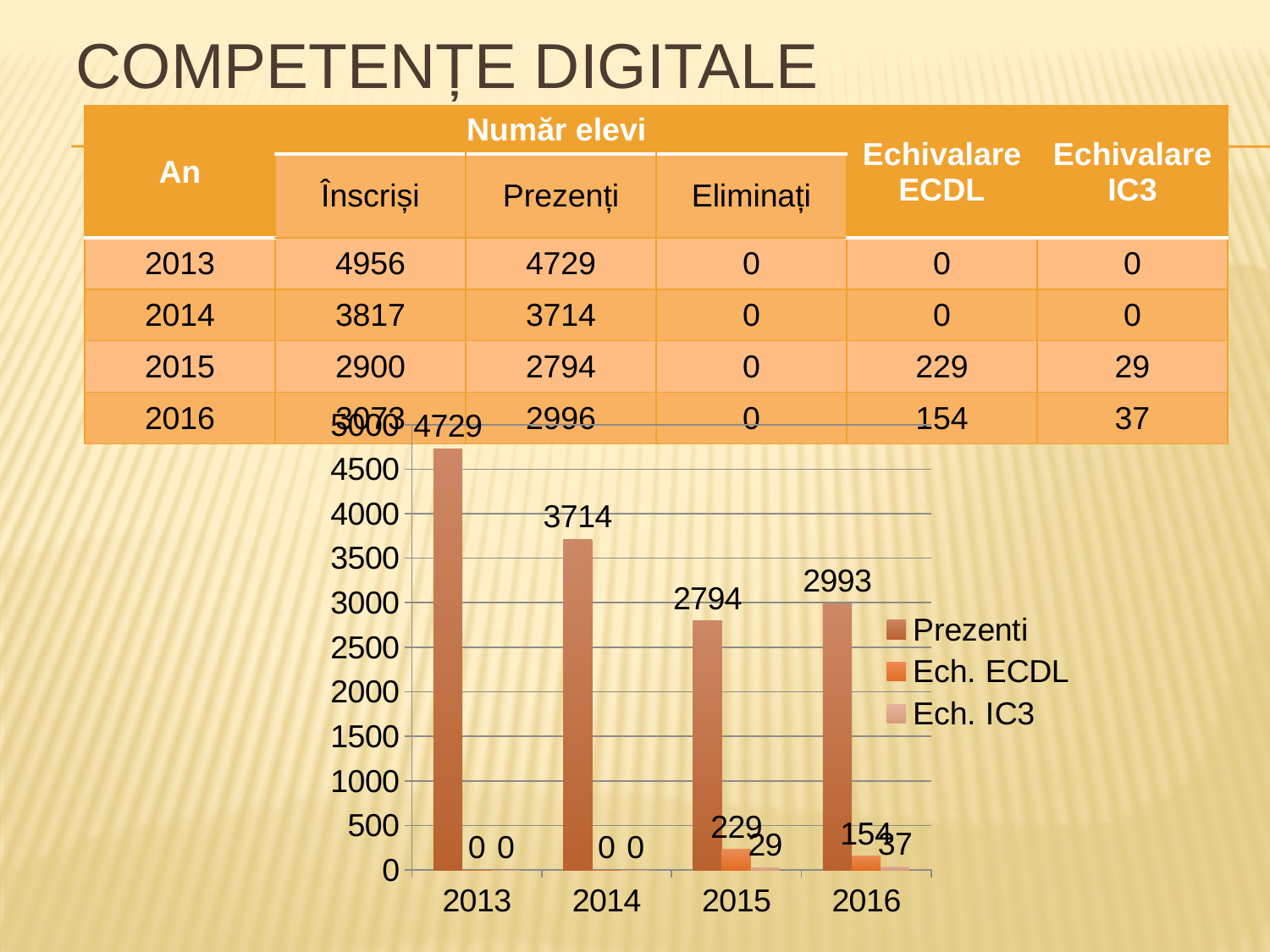

# Competențe digitale
| An | Număr elevi |  |  | Echivalare ECDL | Echivalare IC3 |
| --- | --- | --- | --- | --- | --- |
|  | Înscriși | Prezenți | Eliminați |  |  |
| 2013 | 4956 | 4729 | 0 | 0 | 0 |
| 2014 | 3817 | 3714 | 0 | 0 | 0 |
| 2015 | 2900 | 2794 | 0 | 229 | 29 |
| 2016 | 3073 | 2996 | 0 | 154 | 37 |

### Chart

| Category | Prezenti | Ech. ECDL | Ech. IC3 |
|---|---|---|---|
| 2013 | 4729.0 | 0.0 | 0.0 |
| 2014 | 3714.0 | 0.0 | 0.0 |
| 2015 | 2794.0 | 229.0 | 29.0 |
| 2016 | 2993.0 | 154.0 | 37.0 |